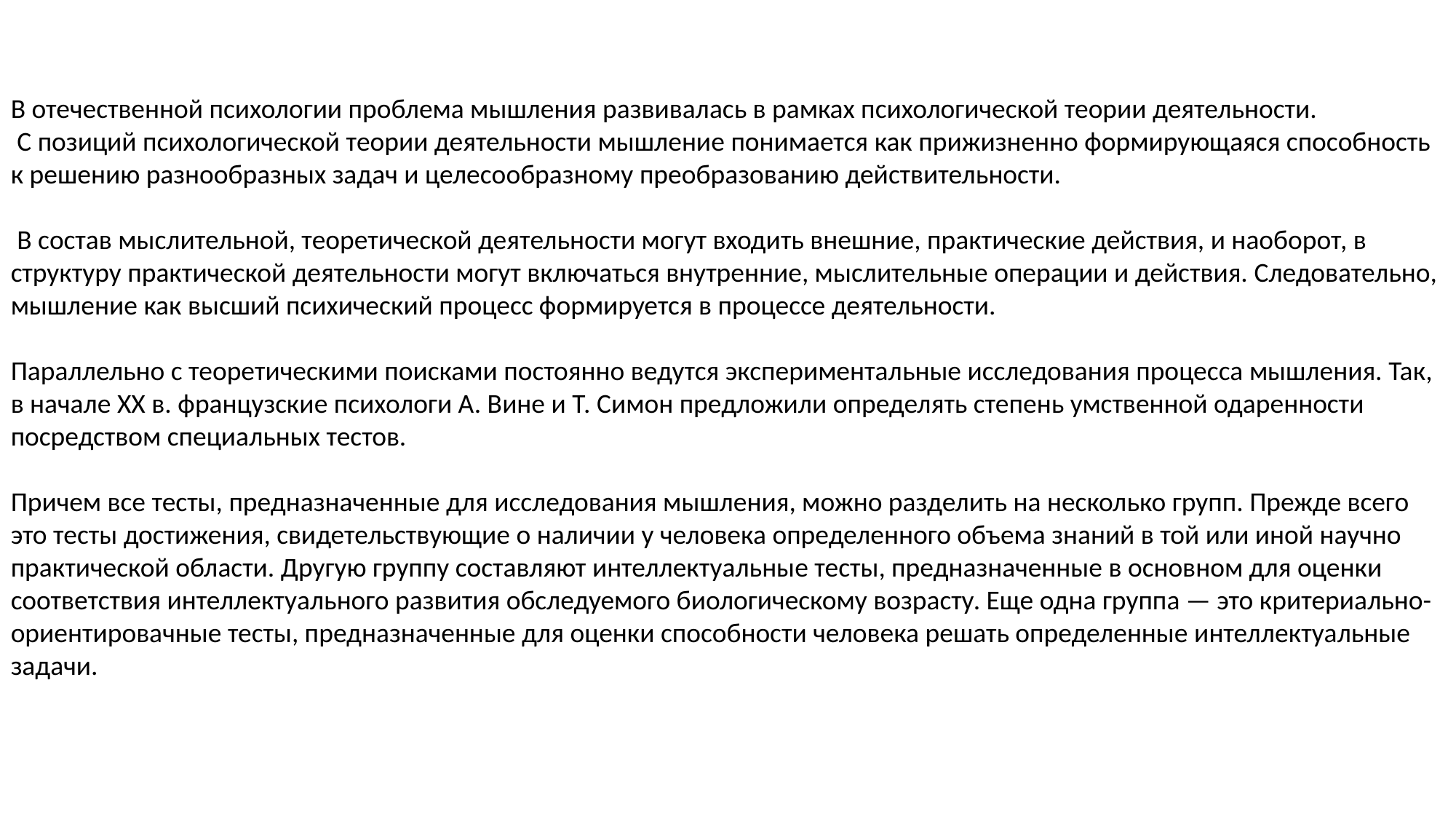

В отечественной психологии проблема мышления развивалась в рамках психологической теории деятельности.
 С позиций психологической теории деятельности мышление понимается как прижизненно формирующаяся способность к решению разнообразных задач и целесообразному преобразованию действительности.

 В состав мыслительной, теоретической деятельности могут входить внешние, практические действия, и наоборот, в структуру практической деятельности могут включаться внутренние, мыслительные операции и действия. Следовательно, мышление как высший психический процесс формируется в процессе деятельности.

Параллельно с теоретическими поисками постоянно ведутся экспериментальные исследования процесса мышления. Так, в начале XX в. французские психологи А. Вине и Т. Симон предложили определять степень умственной одаренности посредством специальных тестов.

Причем все тесты, предназначенные для исследования мышления, можно разделить на несколько групп. Прежде всего это тесты достижения, свидетельствующие о наличии у человека определенного объема знаний в той или иной научно практической области. Другую группу составляют интеллектуальные тесты, предназначенные в основном для оценки соответствия интеллектуального развития обследуемого биологическому возрасту. Еще одна группа — это критериально-ориентировачные тесты, предназначенные для оценки способности человека решать определенные интеллектуальные задачи.